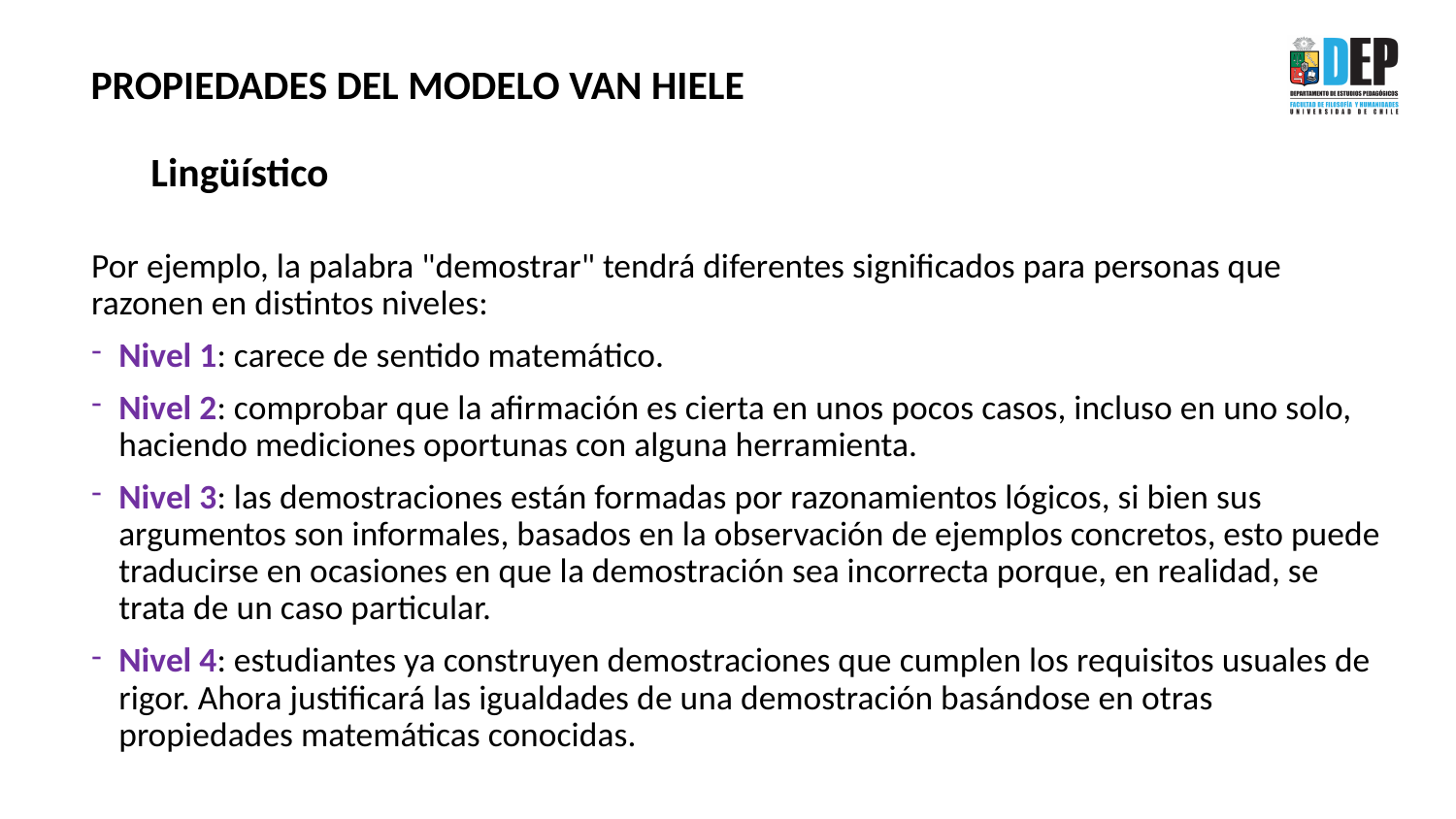

PROPIEDADES DEL MODELO VAN HIELE
Lingüístico
Por ejemplo, la palabra "demostrar" tendrá diferentes significados para personas que razonen en distintos niveles:
Nivel 1: carece de sentido matemático.
Nivel 2: comprobar que la afirmación es cierta en unos pocos casos, incluso en uno solo, haciendo mediciones oportunas con alguna herramienta.
Nivel 3: las demostraciones están formadas por razonamientos lógicos, si bien sus argumentos son informales, basados en la observación de ejemplos concretos, esto puede traducirse en ocasiones en que la demostración sea incorrecta porque, en realidad, se trata de un caso particular.
Nivel 4: estudiantes ya construyen demostraciones que cumplen los requisitos usuales de rigor. Ahora justificará las igualdades de una demostración basándose en otras propiedades matemáticas conocidas.